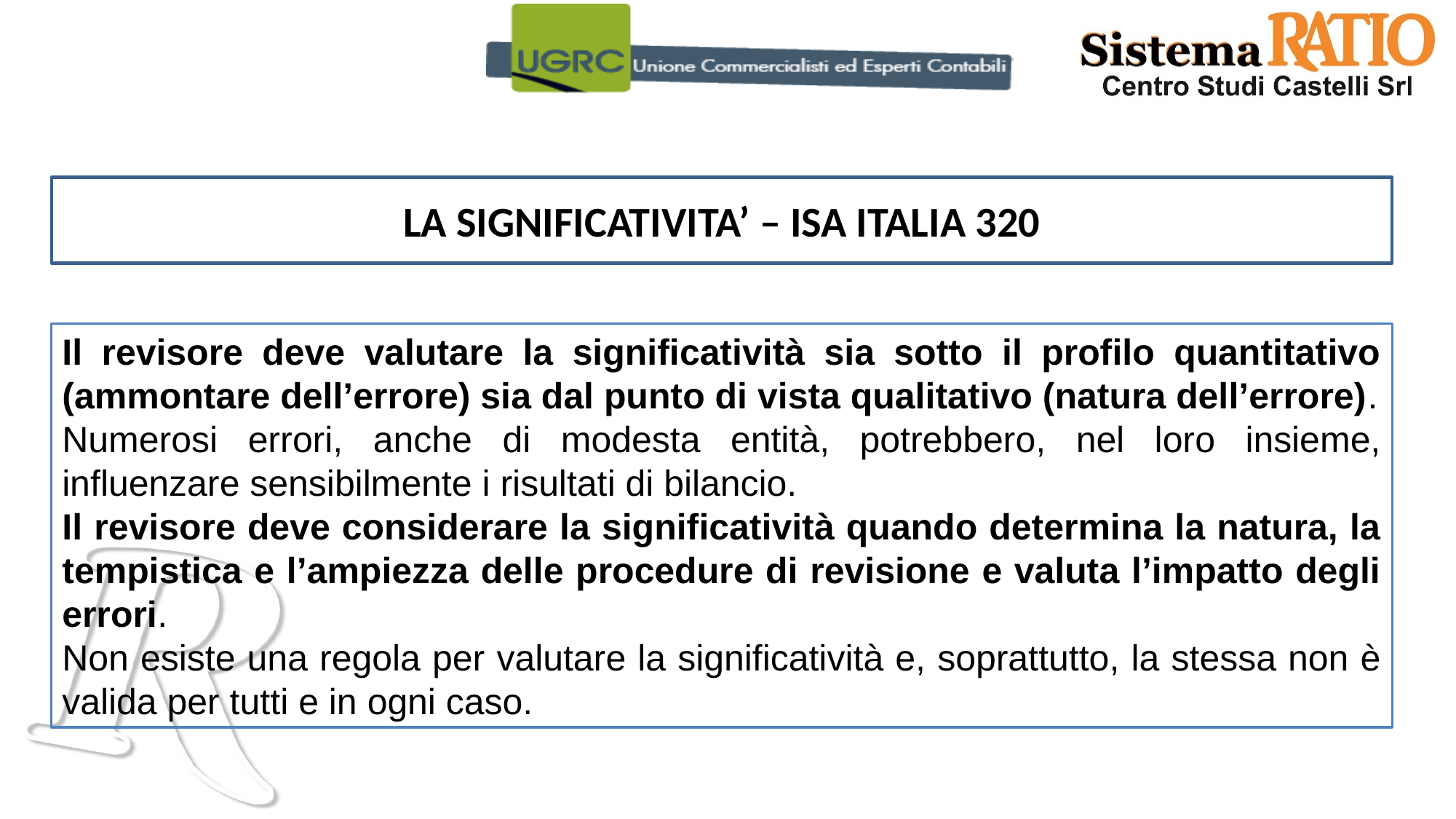

LA SIGNIFICATIVITA’ – ISA ITALIA 320
Il revisore deve valutare la significatività sia sotto il profilo quantitativo (ammontare dell’errore) sia dal punto di vista qualitativo (natura dell’errore).
Numerosi errori, anche di modesta entità, potrebbero, nel loro insieme, influenzare sensibilmente i risultati di bilancio.
Il revisore deve considerare la significatività quando determina la natura, la tempistica e l’ampiezza delle procedure di revisione e valuta l’impatto degli errori.
Non esiste una regola per valutare la significatività e, soprattutto, la stessa non è valida per tutti e in ogni caso.